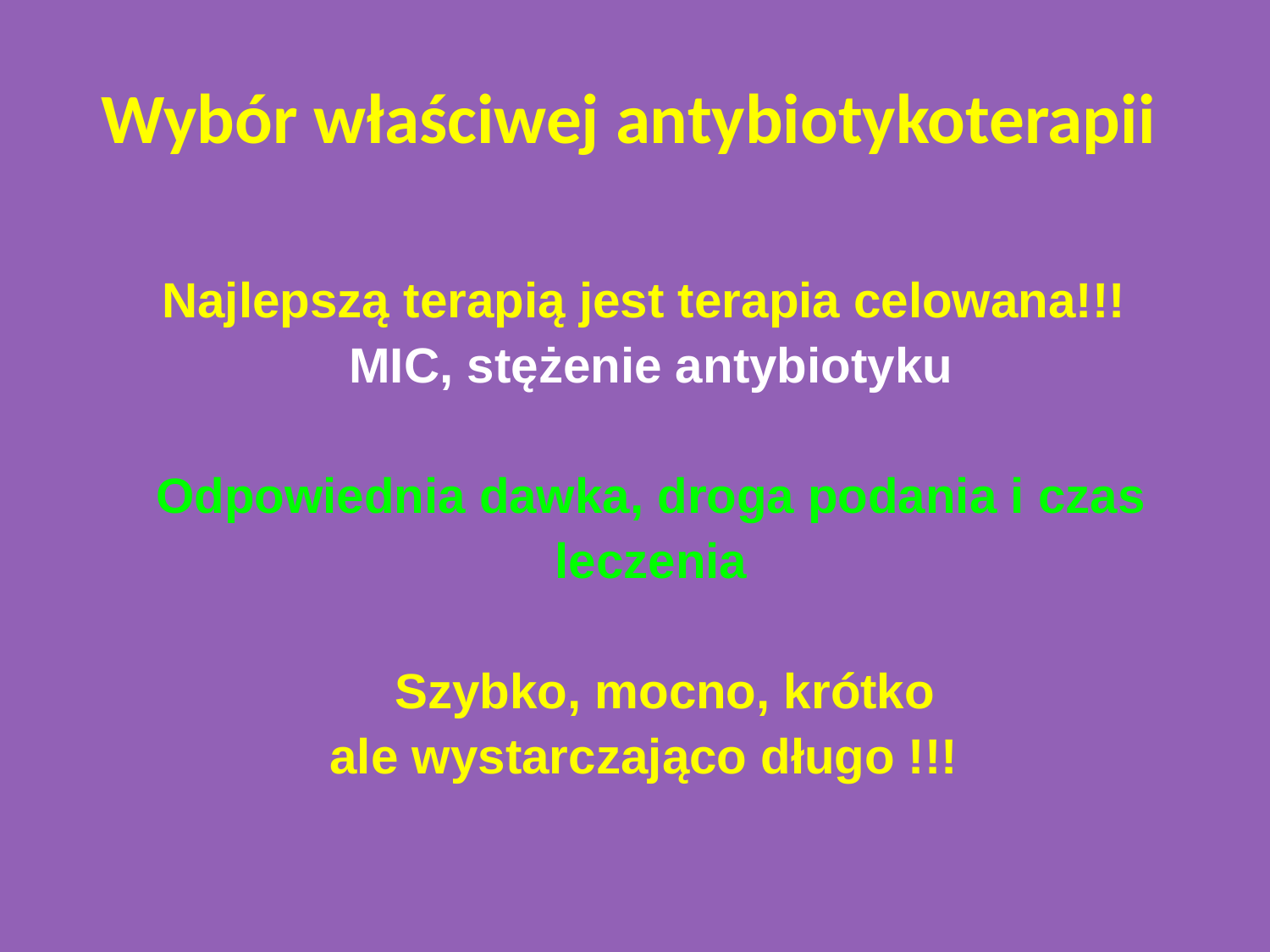

Wybór właściwej antybiotykoterapii

Najlepszą terapią jest terapia celowana!!!
MIC, stężenie antybiotyku

Odpowiednia dawka, droga podania i czas leczenia

   Szybko, mocno, krótko
ale wystarczająco długo !!!